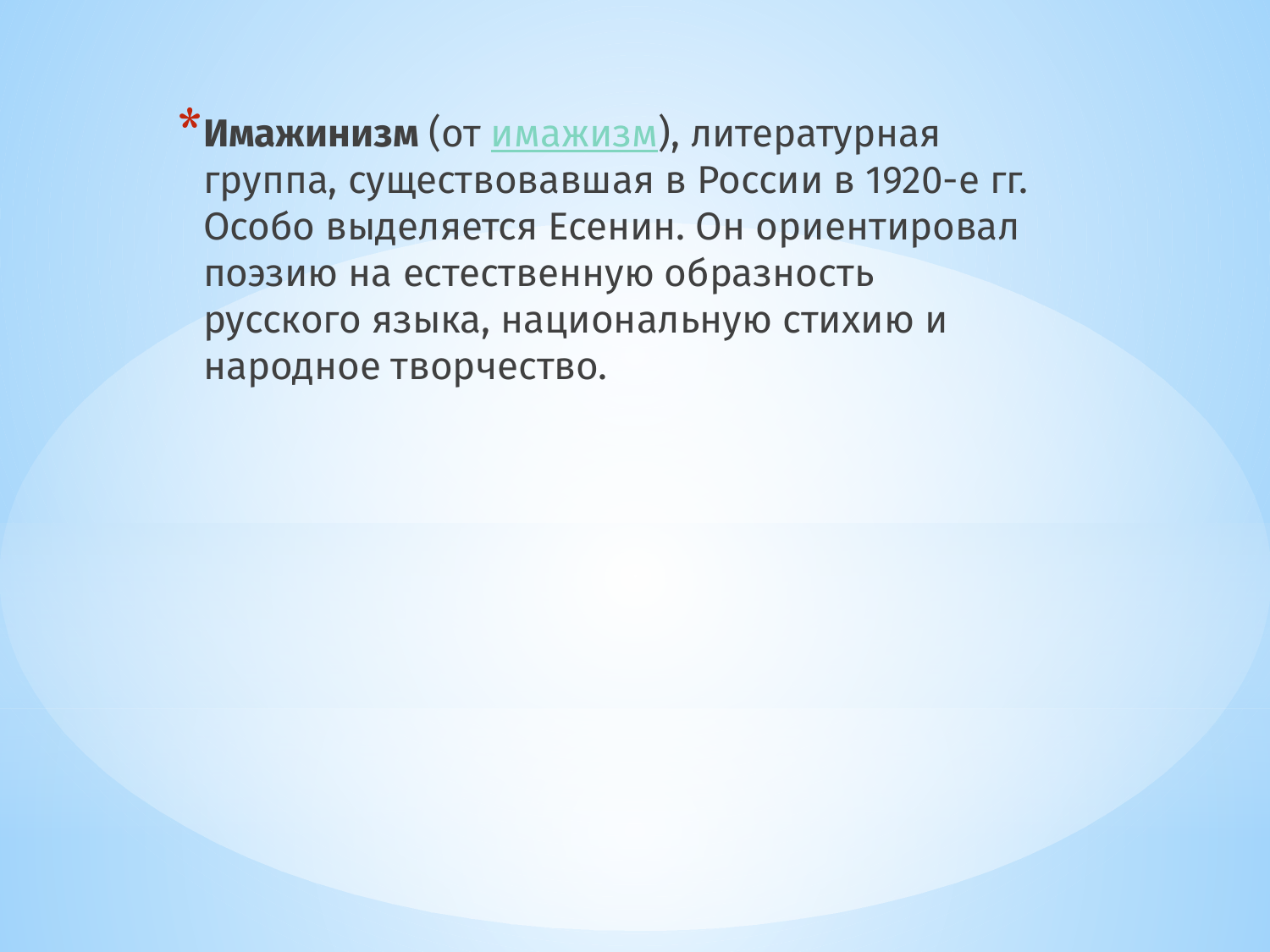

Имажинизм (от имажизм), литературная группа, существовавшая в России в 1920-е гг. Особо выделяется Есенин. Он ориентировал поэзию на естественную образность  русского языка, национальную стихию и народное творчество.
#